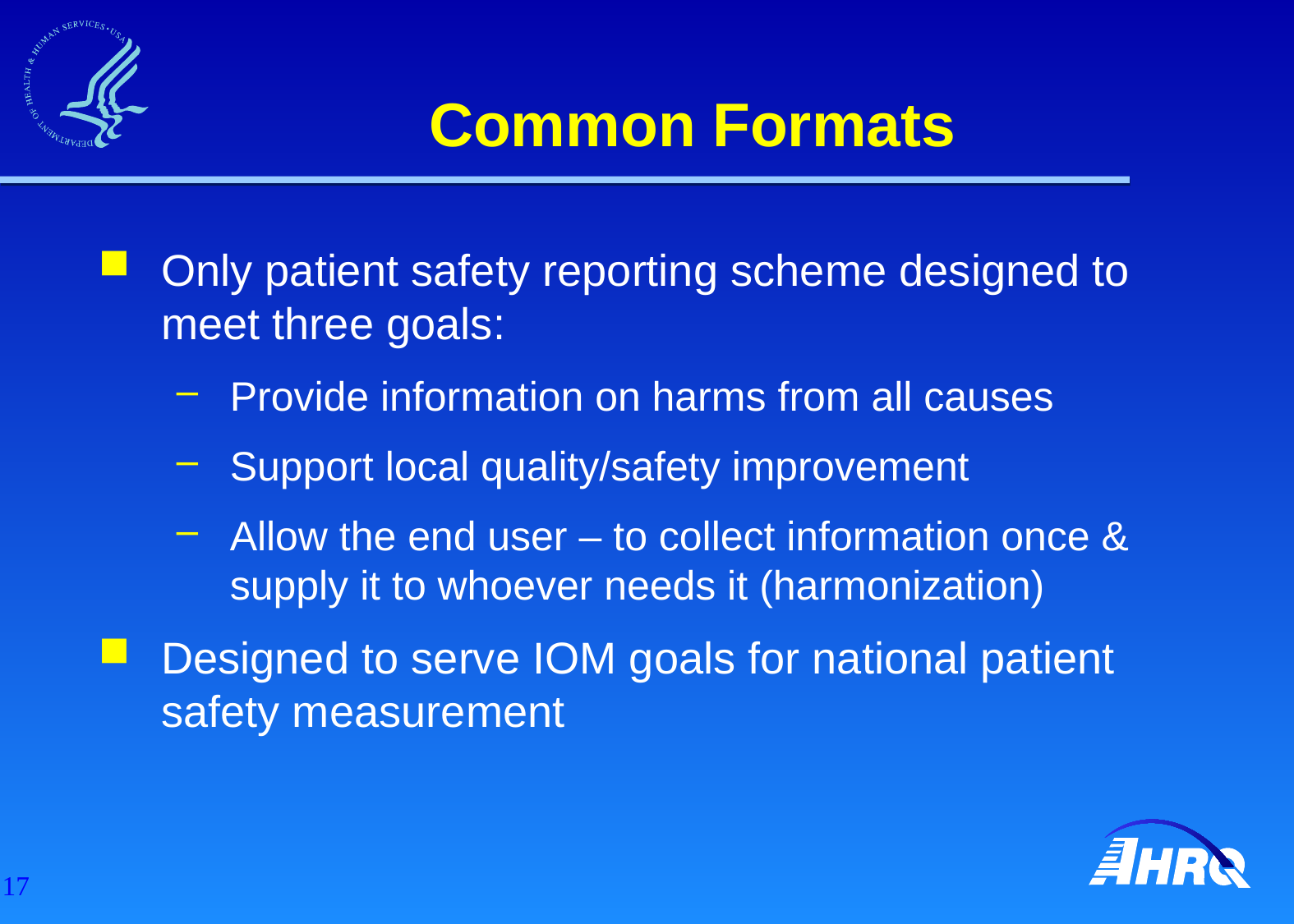

# Common Formats
Only patient safety reporting scheme designed to meet three goals:
Provide information on harms from all causes
Support local quality/safety improvement
Allow the end user – to collect information once & supply it to whoever needs it (harmonization)
Designed to serve IOM goals for national patient safety measurement